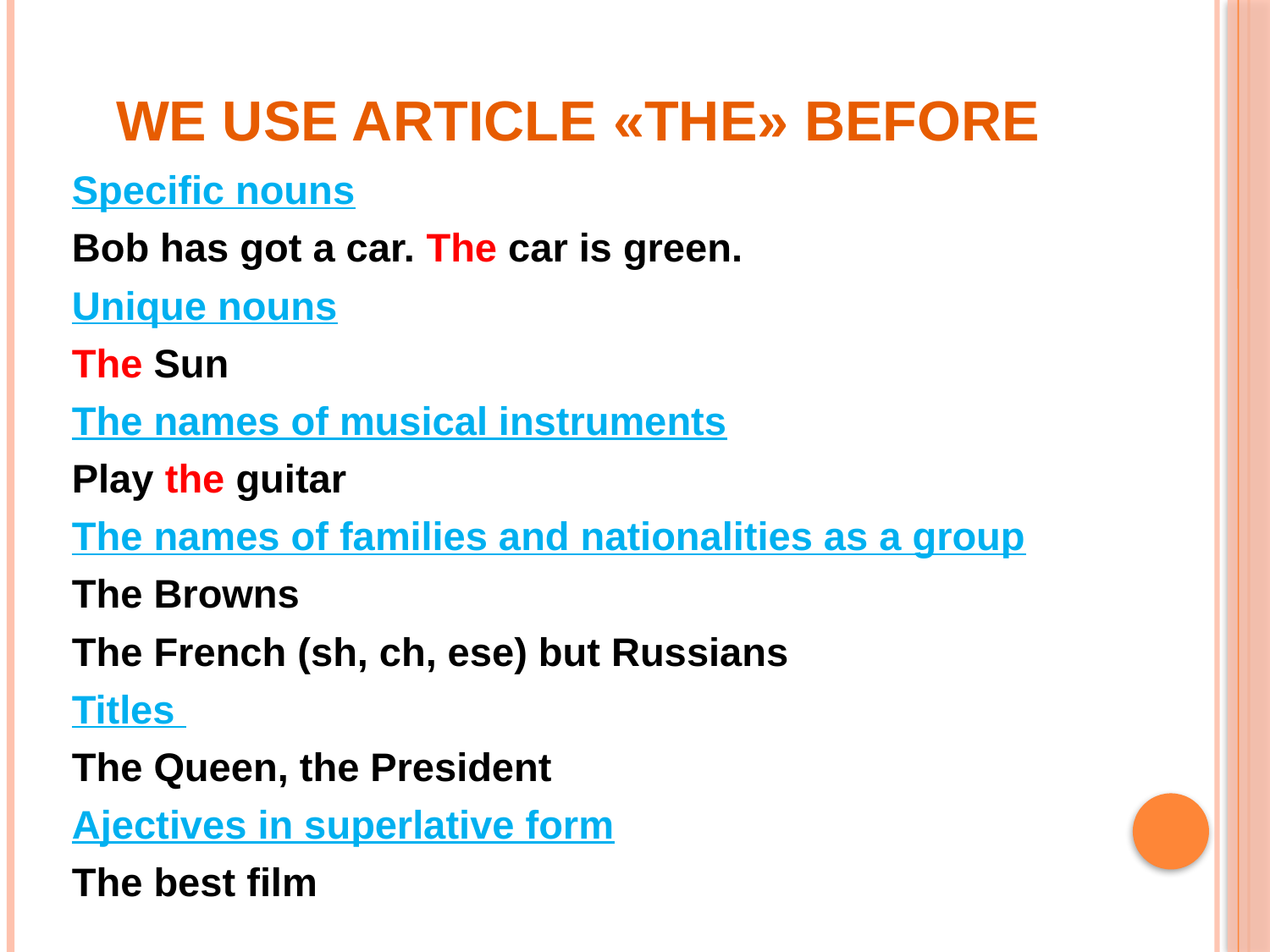

# WE USE ARTICLE «THE» BEFORE
Specific nouns
Bob has got a car. The car is green.
Unique nouns
The Sun
The names of musical instruments
Play the guitar
The names of families and nationalities as a group
The Browns
The French (sh, ch, ese) but Russians
Titles
The Queen, the President
Ajectives in superlative form
The best film